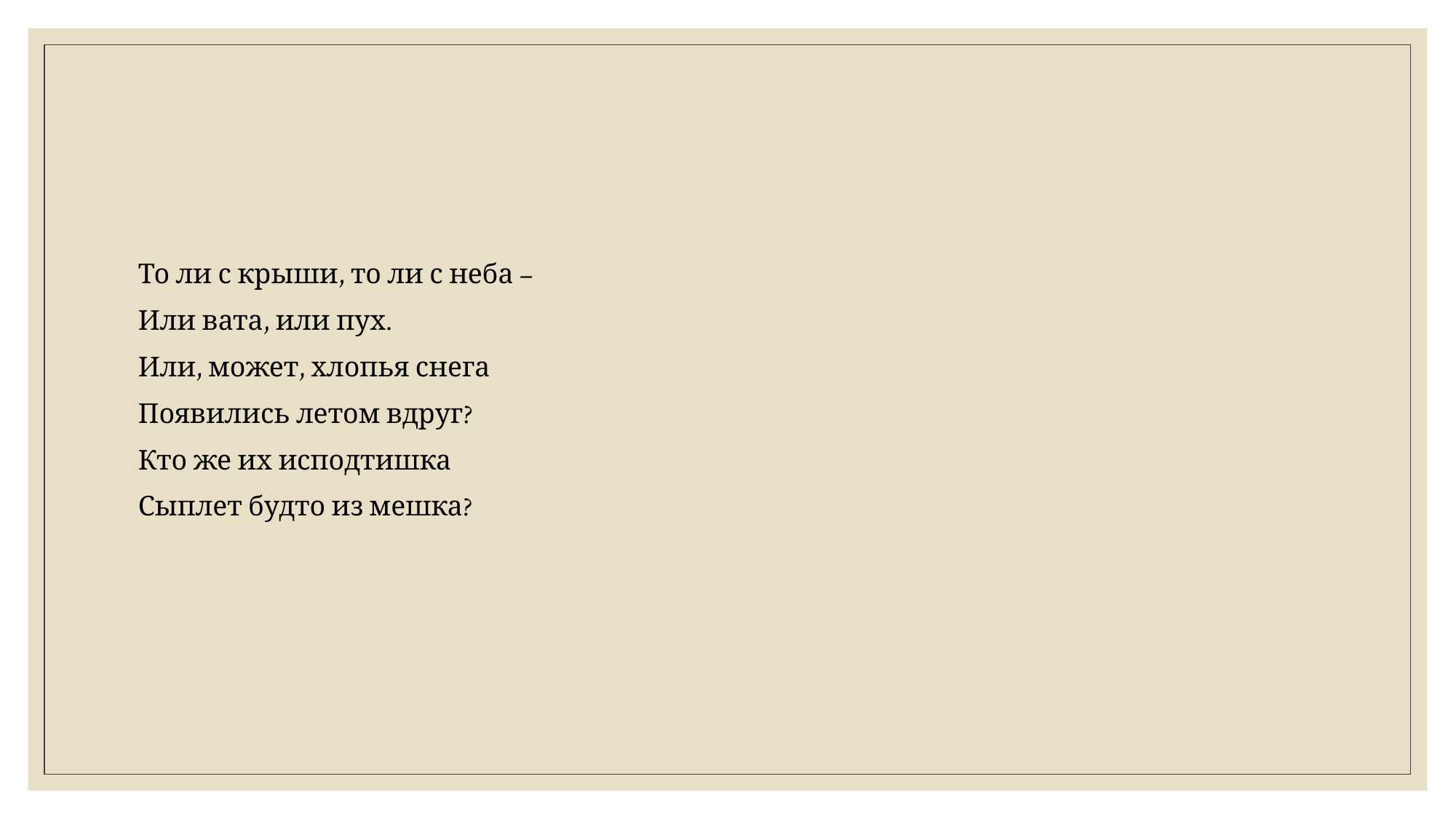

То ли с крыши, то ли с неба –
Или вата, или пух.
Или, может, хлопья снега
Появились летом вдруг?
Кто же их исподтишка
Сыплет будто из мешка?